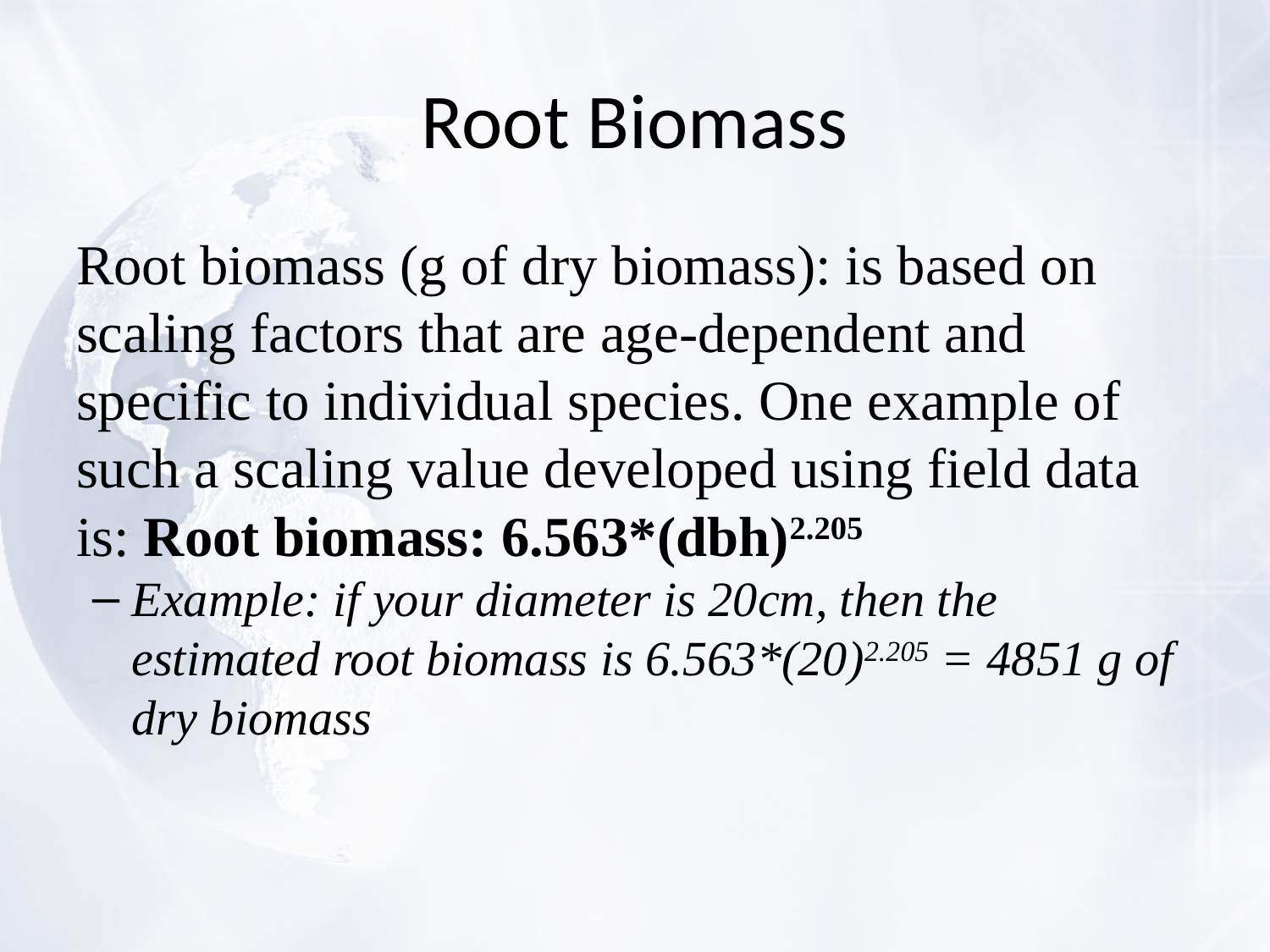

# Root Biomass
Root biomass (g of dry biomass): is based on scaling factors that are age-dependent and specific to individual species. One example of such a scaling value developed using field data is: Root biomass: 6.563*(dbh)2.205
Example: if your diameter is 20cm, then the estimated root biomass is 6.563*(20)2.205 = 4851 g of dry biomass